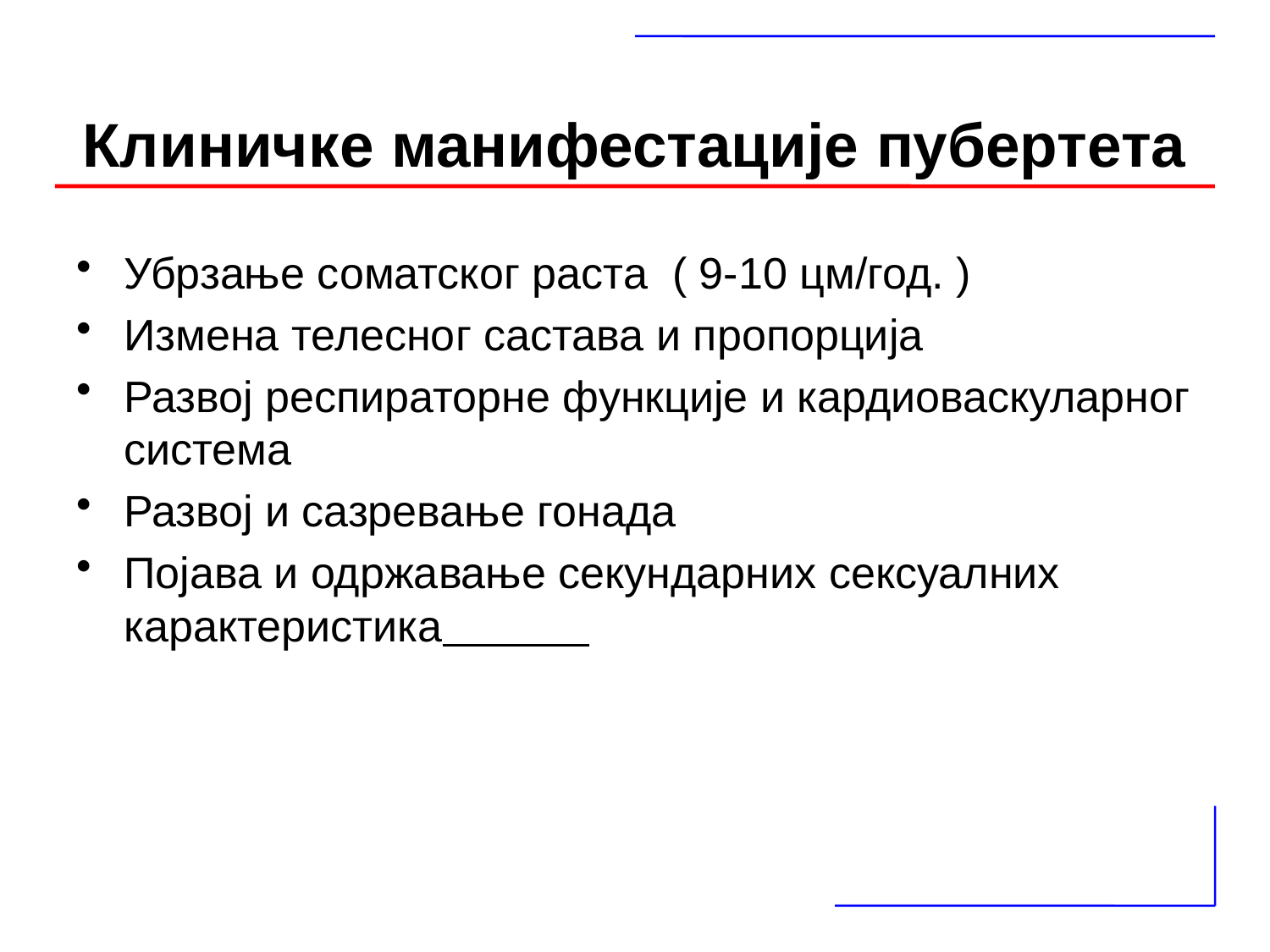

# Клиничке манифестације пубертета
Убрзање соматског раста  ( 9-10 цм/год. )
Измена телесног састава и пропорција
Развој респираторне функције и кардиоваскуларног система
Развој и сазревање гонада
Појава и одржавање секундарних сексуалних  карактеристика